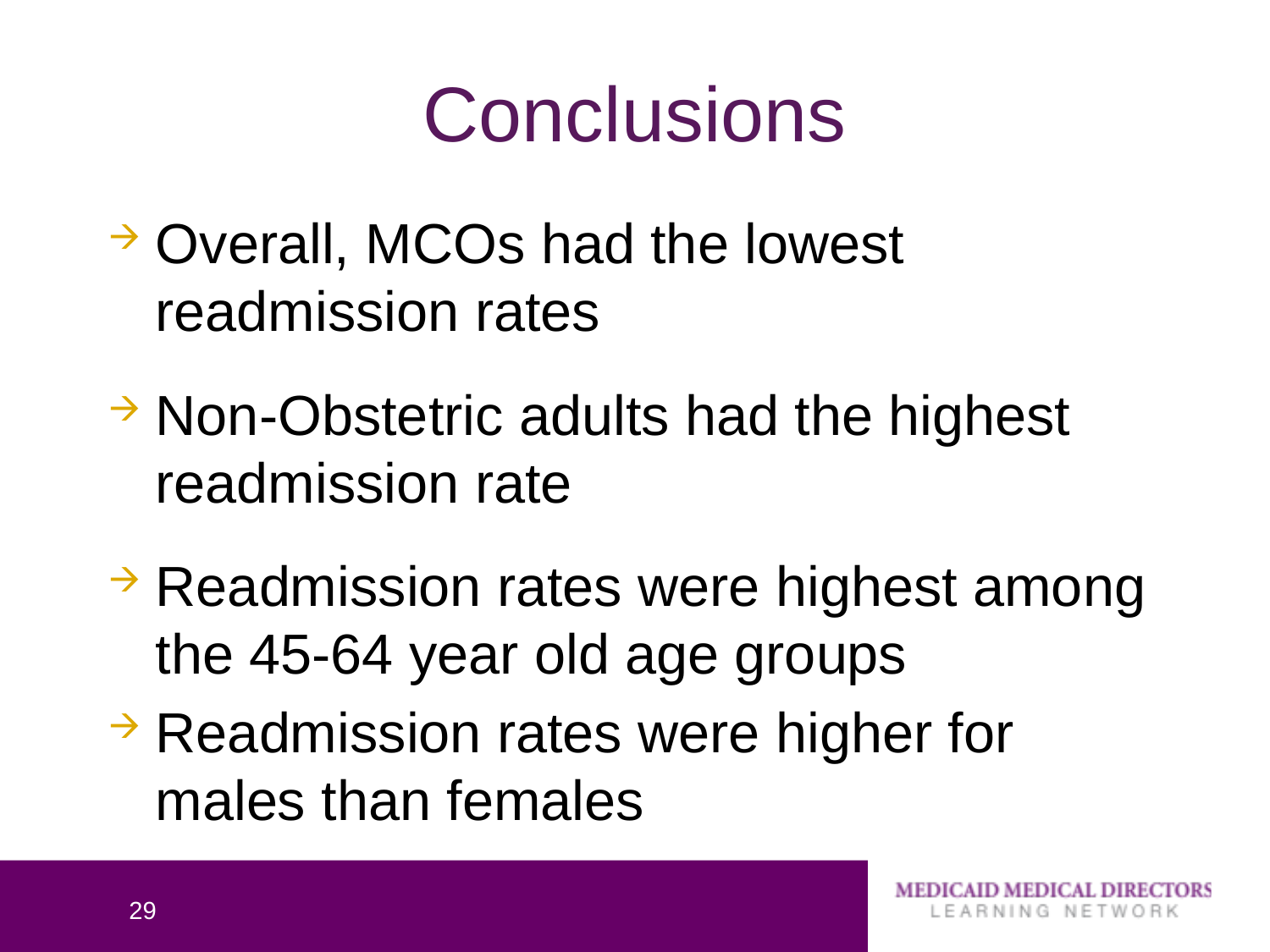

# Conclusions
Overall, MCOs had the lowest readmission rates

Non-Obstetric adults had the highest readmission rate

Readmission rates were highest among the 45-64 year old age groups
Readmission rates were higher for males than females

29